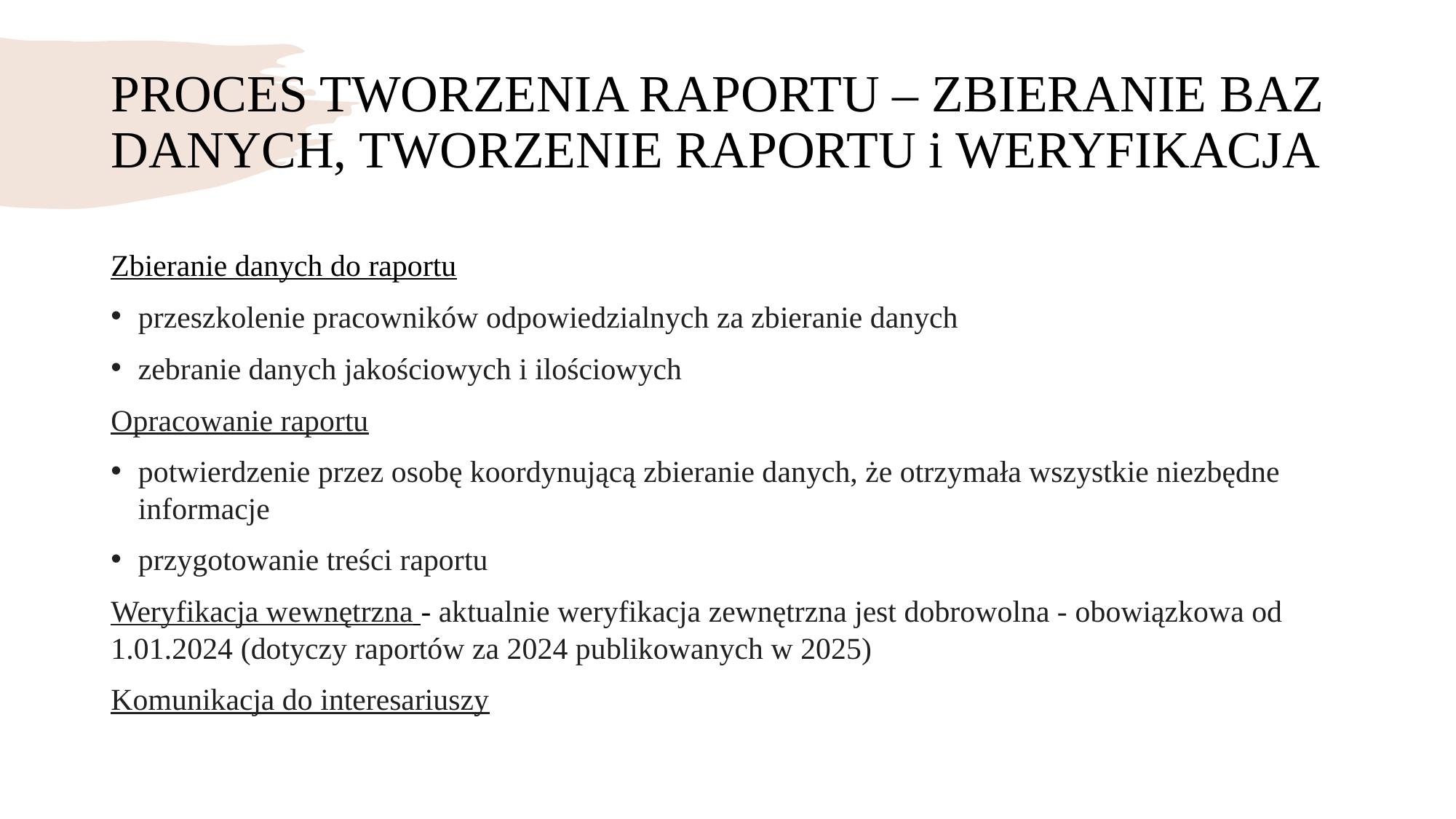

# PROCES TWORZENIA RAPORTU – ZBIERANIE BAZ DANYCH, TWORZENIE RAPORTU i WERYFIKACJA
Zbieranie danych do raportu
przeszkolenie pracowników odpowiedzialnych za zbieranie danych
zebranie danych jakościowych i ilościowych
Opracowanie raportu
potwierdzenie przez osobę koordynującą zbieranie danych, że otrzymała wszystkie niezbędne informacje
przygotowanie treści raportu
Weryfikacja wewnętrzna - aktualnie weryfikacja zewnętrzna jest dobrowolna - obowiązkowa od 1.01.2024 (dotyczy raportów za 2024 publikowanych w 2025)
Komunikacja do interesariuszy